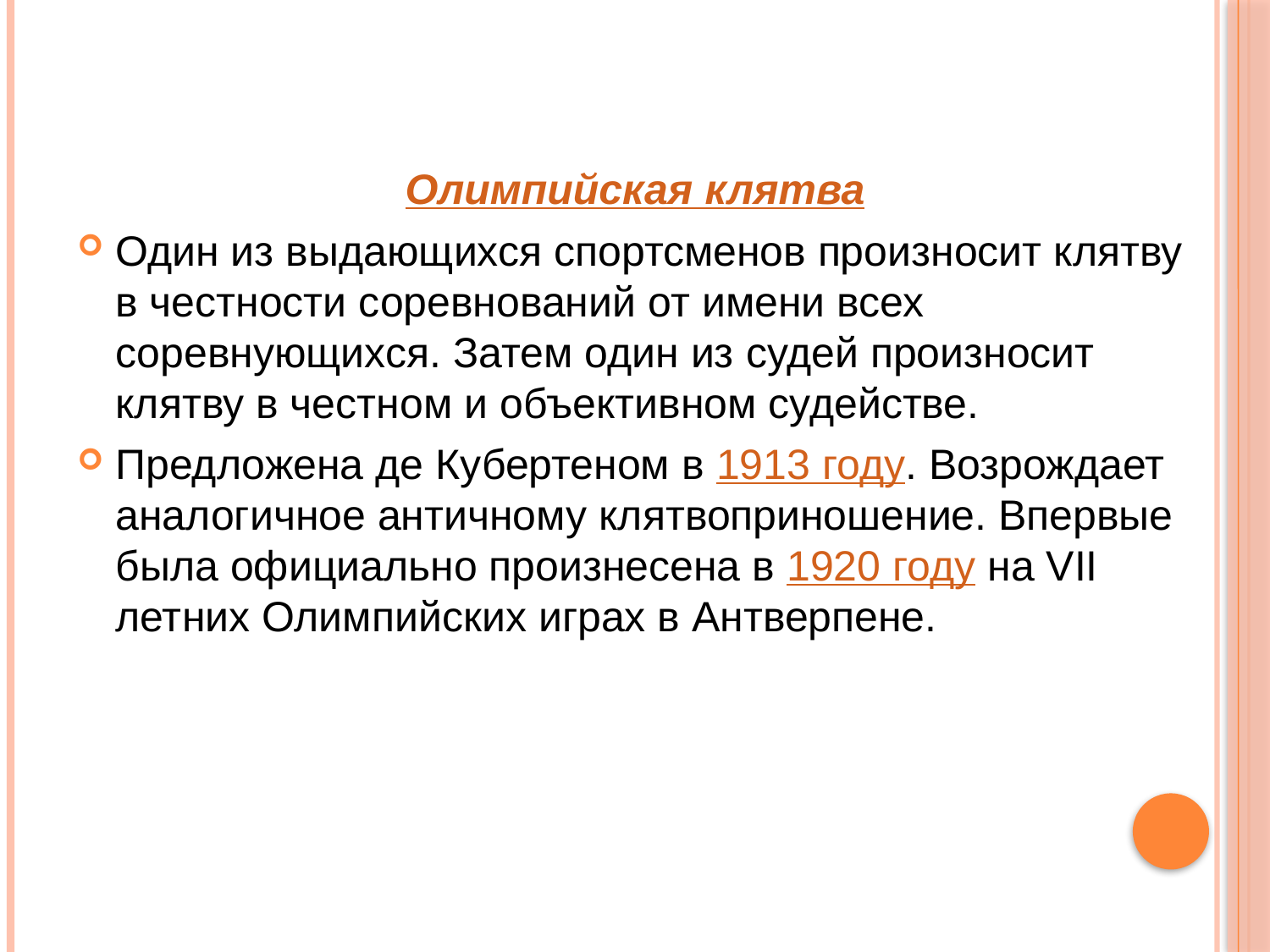

Олимпийская клятва
Один из выдающихся спортсменов произносит клятву в честности соревнований от имени всех соревнующихся. Затем один из судей произносит клятву в честном и объективном судействе.
Предложена де Кубертеном в 1913 году. Возрождает аналогичное античному клятвоприношение. Впервые была официально произнесена в 1920 году на VII летних Олимпийских играх в Антверпене.